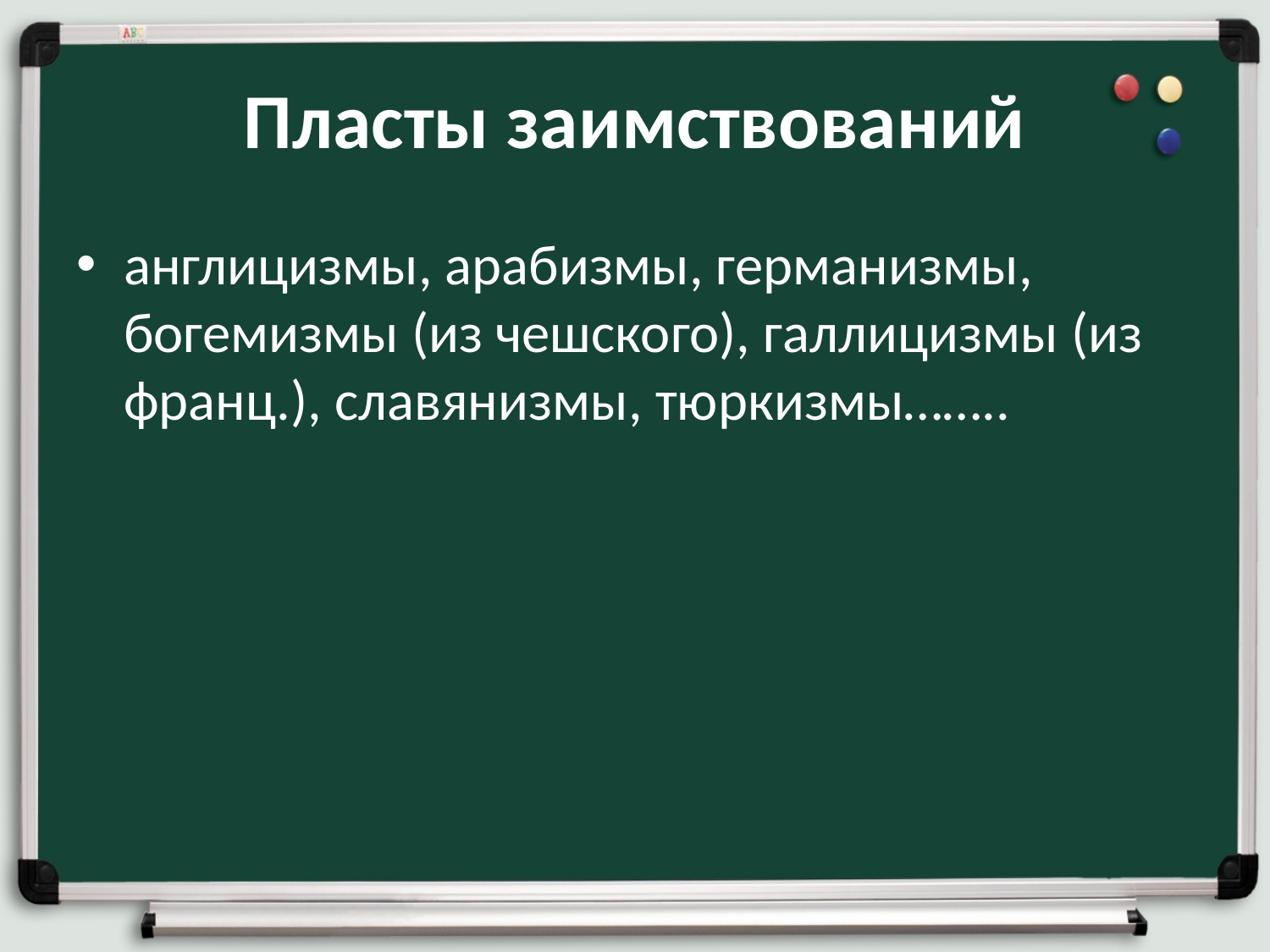

# Пласты заимствований
англицизмы, арабизмы, германизмы, богемизмы (из чешского), галлицизмы (из франц.), славянизмы, тюркизмы……..